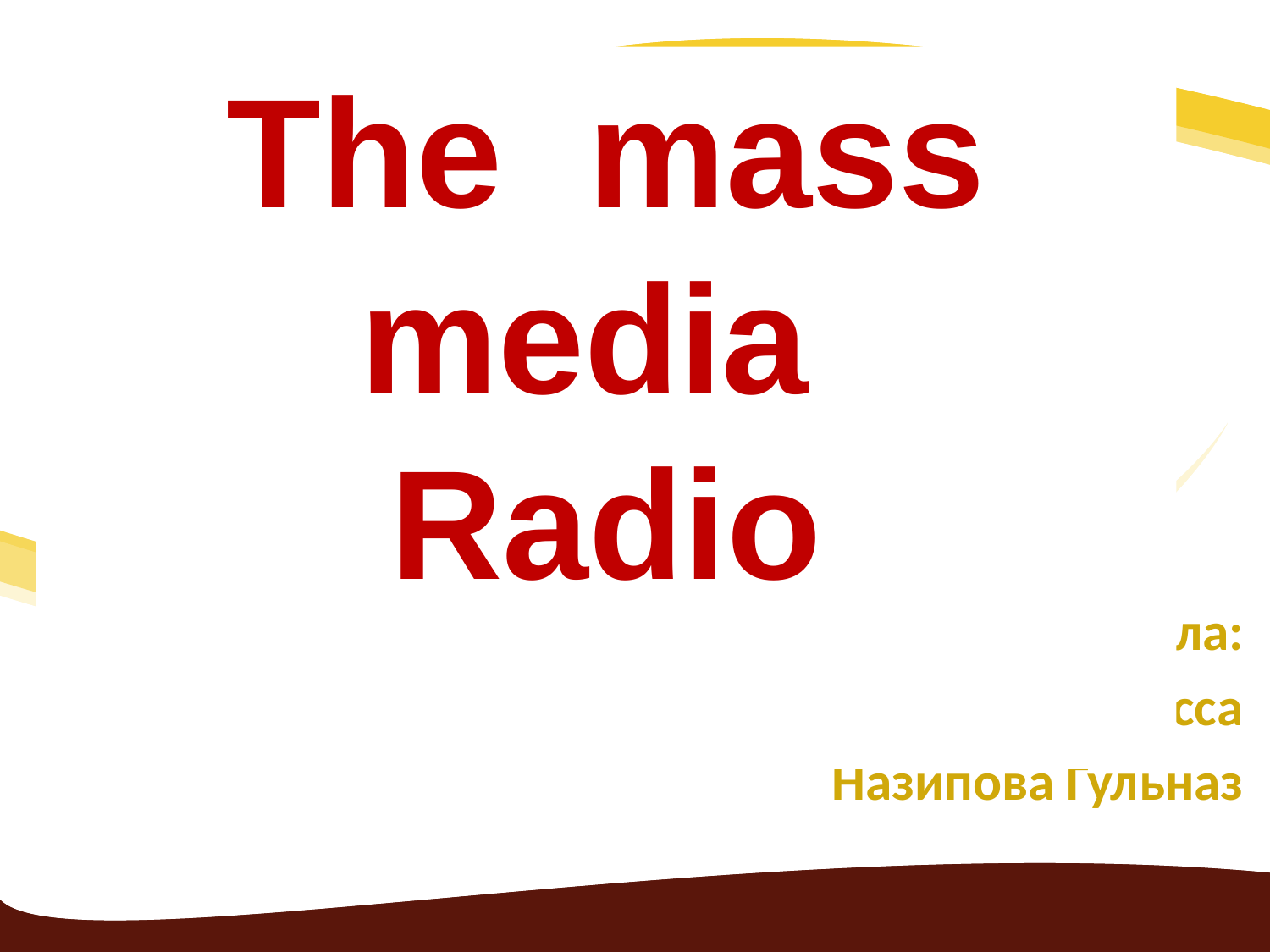

The  mass media
Radio

Выполнила:
ученица 8 «Б» класса
Назипова Гульназ